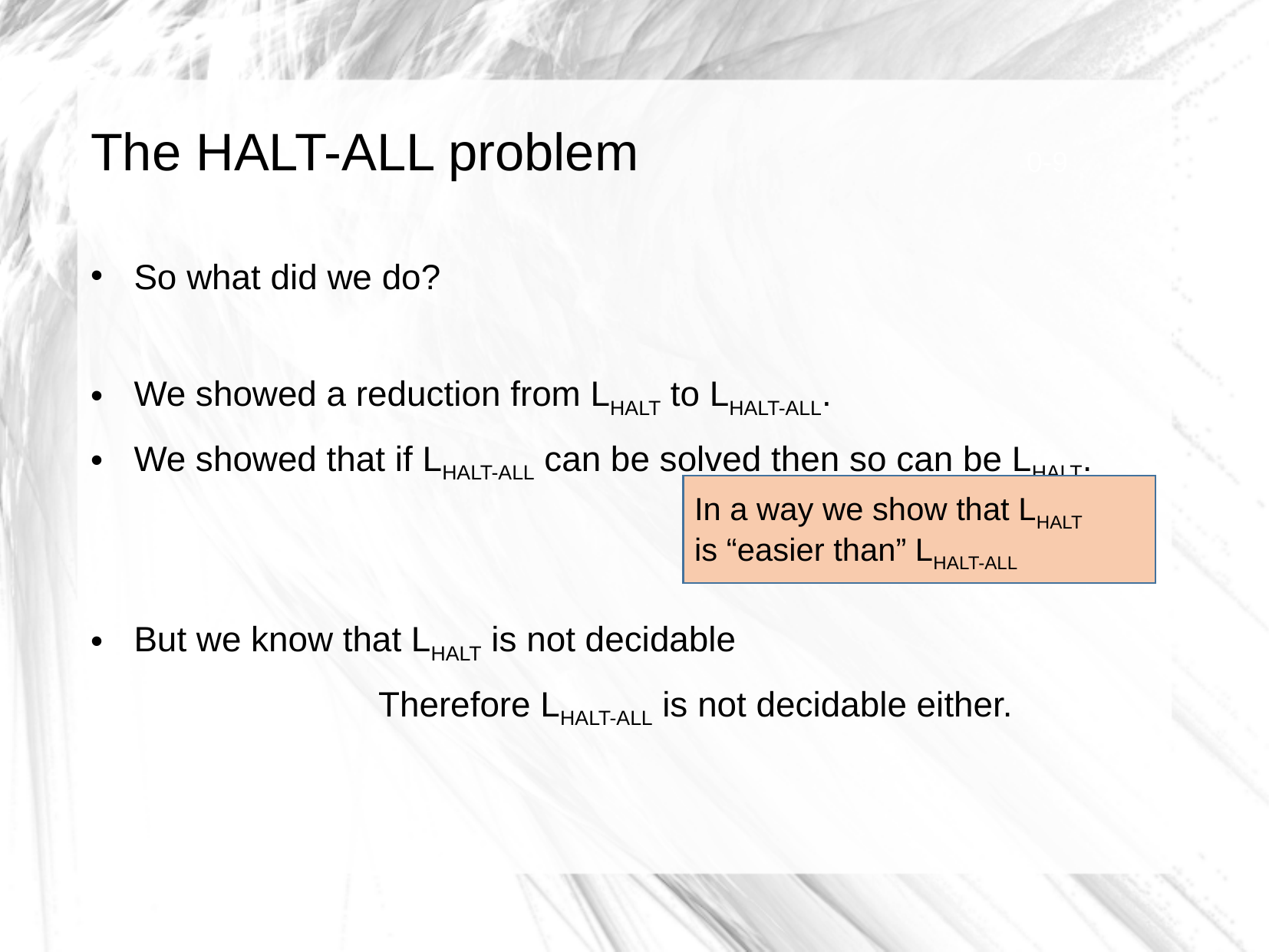

# The HALT-ALL problem
0-9
So what did we do?

We showed a reduction from LHALT to LHALT-ALL.
We showed that if LHALT-ALL can be solved then so can be LHALT.

But we know that LHALT is not decidable
		Therefore LHALT-ALL is not decidable either.
In a way we show that LHALT
is “easier than” LHALT-ALL